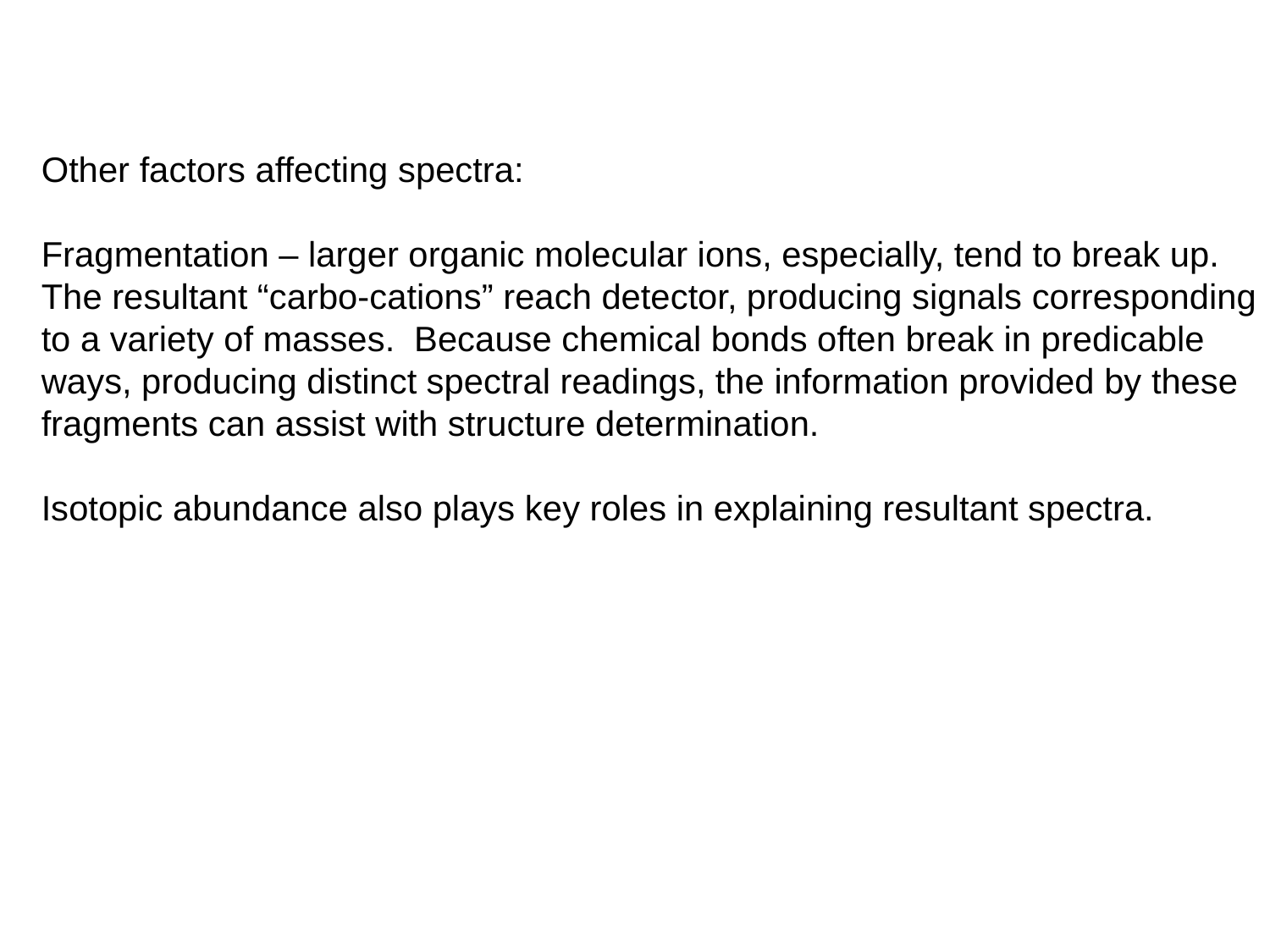

Other factors affecting spectra:

Fragmentation – larger organic molecular ions, especially, tend to break up.
The resultant “carbo-cations” reach detector, producing signals corresponding
to a variety of masses.  Because chemical bonds often break in predicable
ways, producing distinct spectral readings, the information provided by these
fragments can assist with structure determination.

Isotopic abundance also plays key roles in explaining resultant spectra.